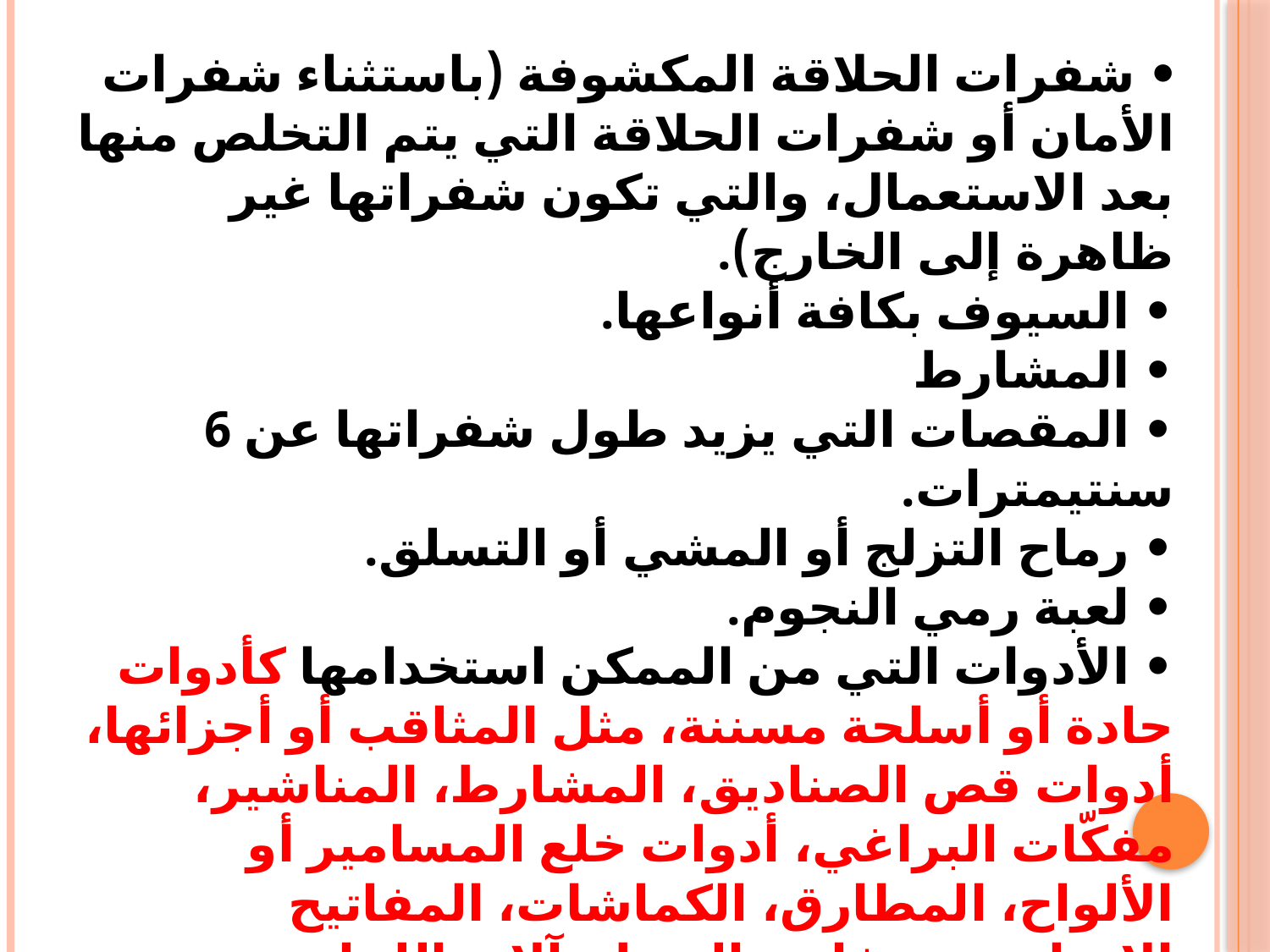

• شفرات الحلاقة المكشوفة (باستثناء شفرات الأمان أو شفرات الحلاقة التي يتم التخلص منها بعد الاستعمال، والتي تكون شفراتها غير ظاهرة إلى الخارج).
• السيوف بكافة أنواعها.
• المشارط
• المقصات التي يزيد طول شفراتها عن 6 سنتيمترات.
• رماح التزلج أو المشي أو التسلق.
• لعبة رمي النجوم.
• الأدوات التي من الممكن استخدامها كأدوات حادة أو أسلحة مسننة، مثل المثاقب أو أجزائها، أدوات قص الصناديق، المشارط، المناشير، مفكّات البراغي، أدوات خلع المسامير أو الألواح، المطارق، الكماشات، المفاتيح الإنجليزية، مفاتيح الربط وآلات اللِحام.